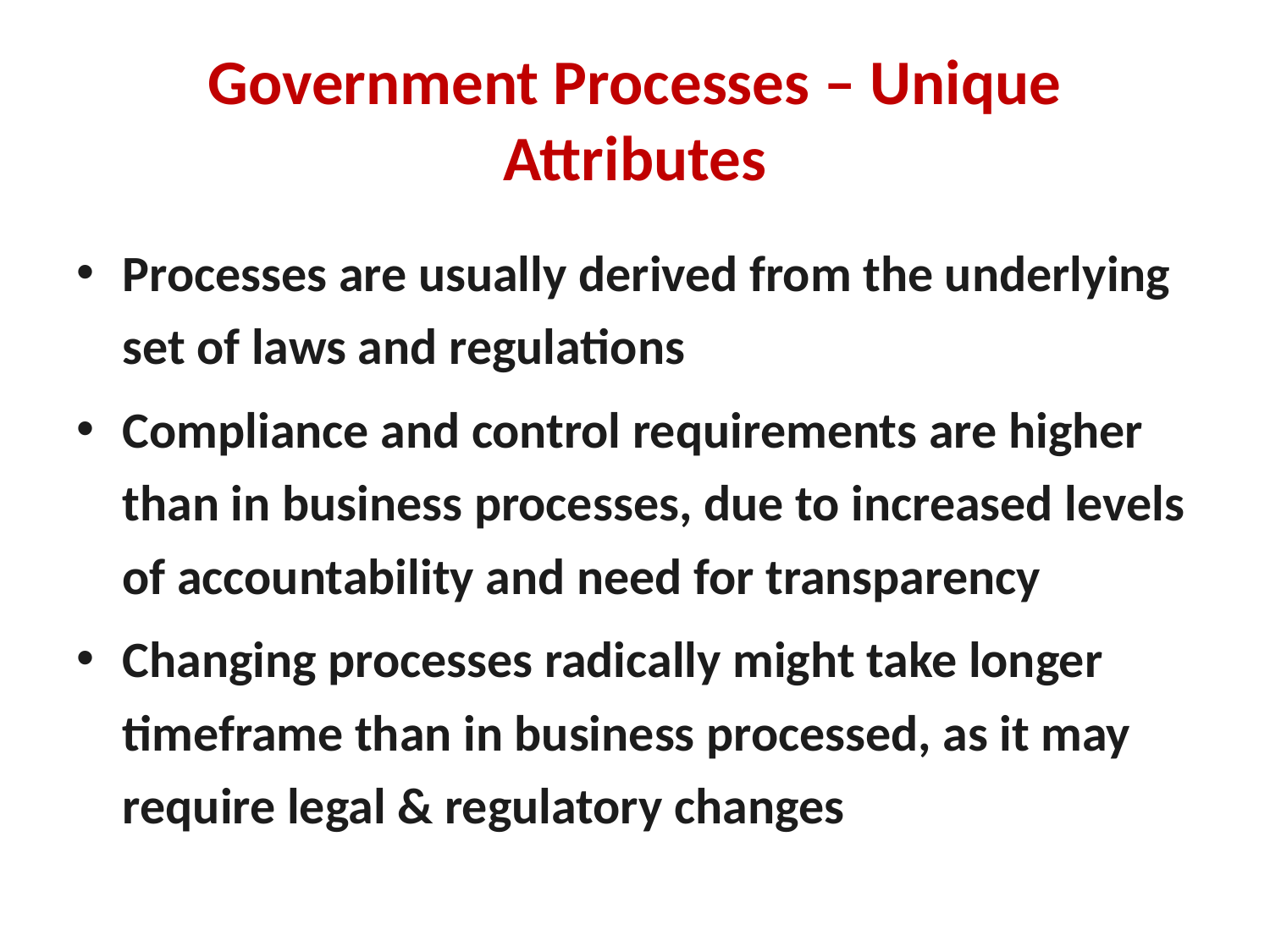

# Government Processes – Unique Attributes
Processes are usually derived from the underlying set of laws and regulations
Compliance and control requirements are higher than in business processes, due to increased levels of accountability and need for transparency
Changing processes radically might take longer timeframe than in business processed, as it may require legal & regulatory changes